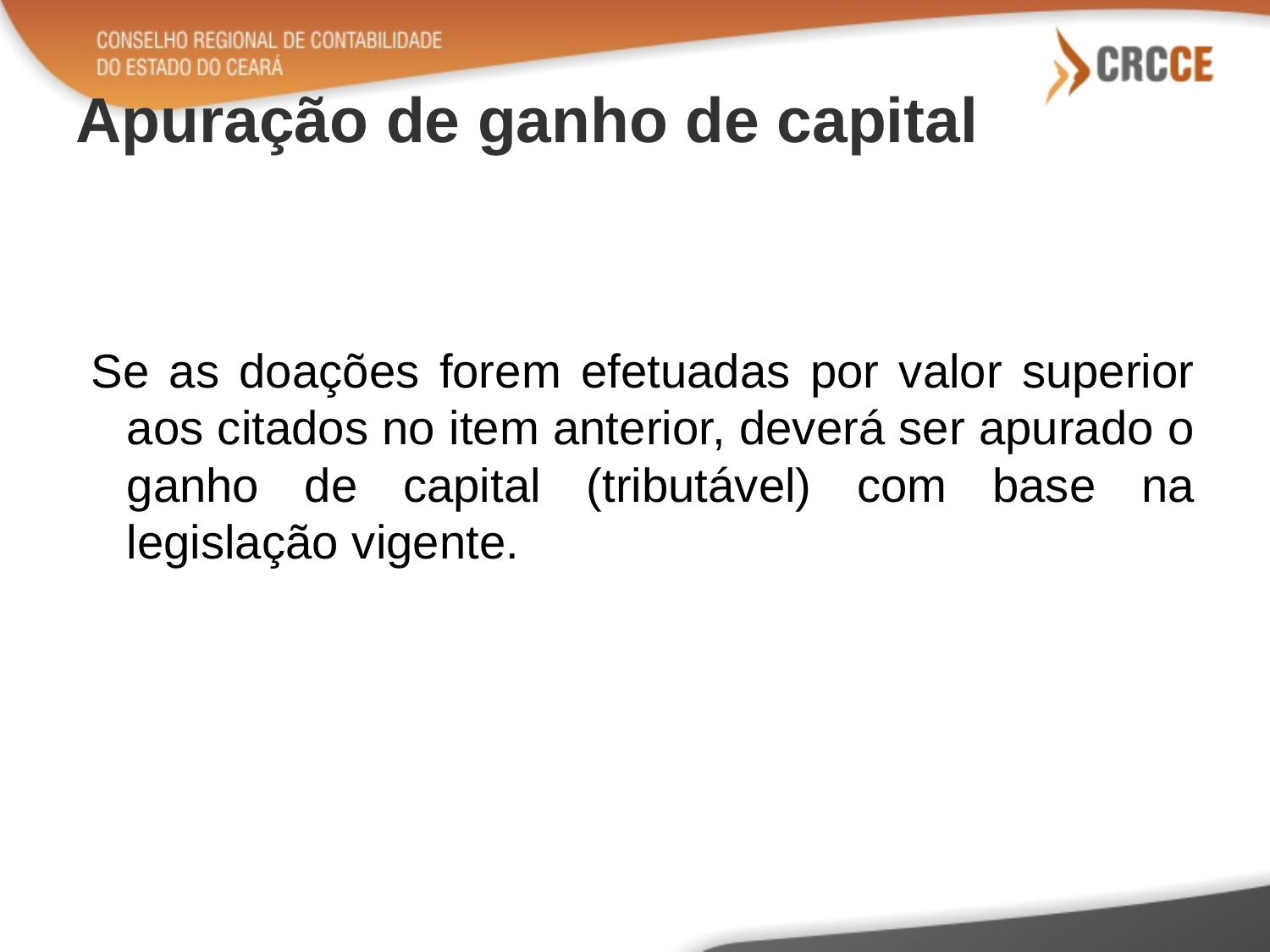

# Apuração de ganho de capital

Se as doações forem efetuadas por valor superior aos citados no item anterior, deverá ser apurado o ganho de capital (tributável) com base na legislação vigente.